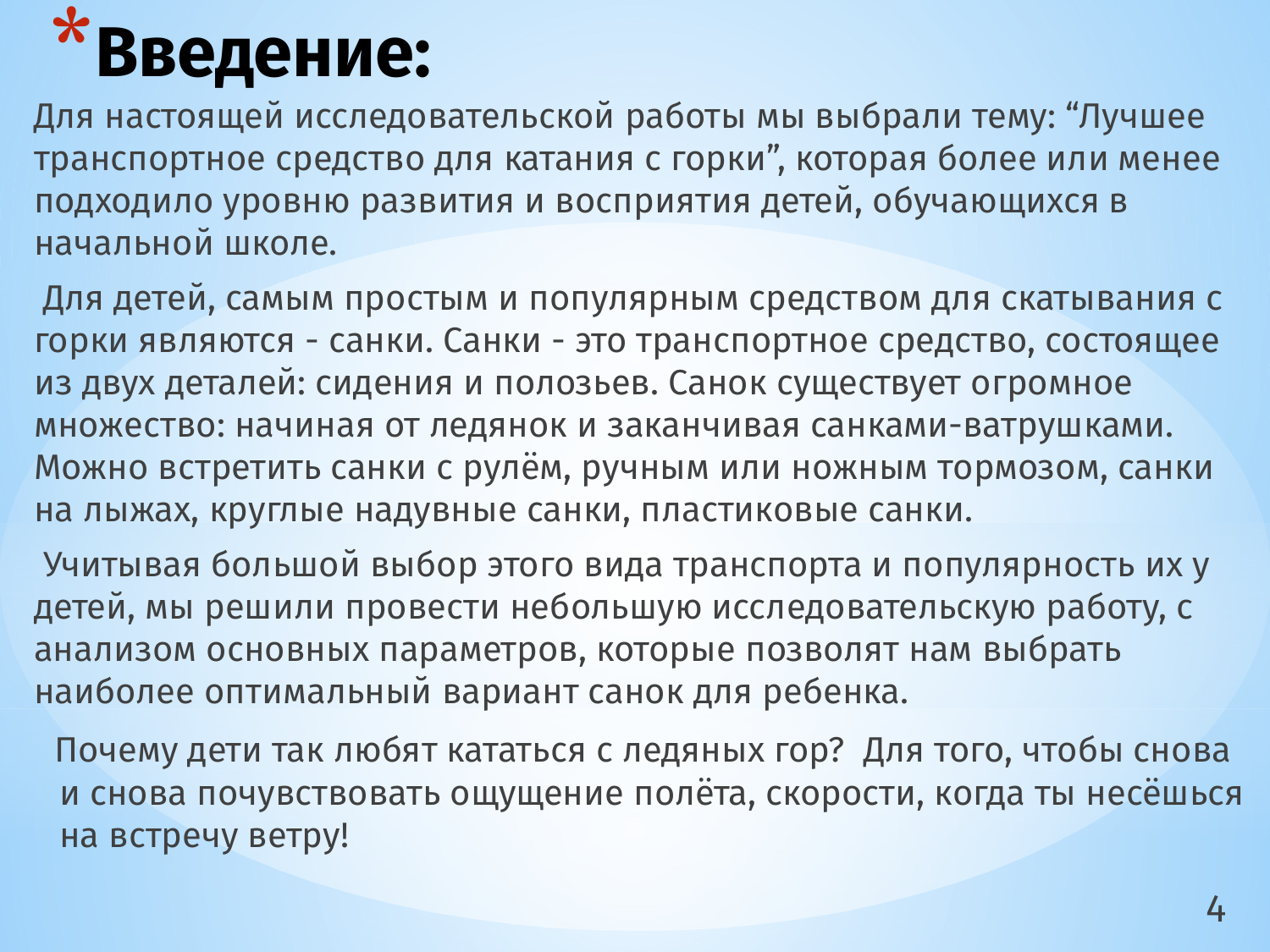

# Введение:
Для настоящей исследовательской работы мы выбрали тему: “Лучшее транспортное средство для катания с горки”, которая более или менее подходило уровню развития и восприятия детей, обучающихся в начальной школе.
 Для детей, самым простым и популярным средством для скатывания с горки являются - санки. Санки - это транспортное средство, состоящее из двух деталей: сидения и полозьев. Санок существует огромное множество: начиная от ледянок и заканчивая санками-ватрушками. Можно встретить санки с рулём, ручным или ножным тормозом, санки на лыжах, круглые надувные санки, пластиковые санки.
 Учитывая большой выбор этого вида транспорта и популярность их у детей, мы решили провести небольшую исследовательскую работу, с анализом основных параметров, которые позволят нам выбрать наиболее оптимальный вариант санок для ребенка.
  Почему дети так любят кататься с ледяных гор?  Для того, чтобы снова и снова почувствовать ощущение полёта, скорости, когда ты несёшься на встречу ветру!
4